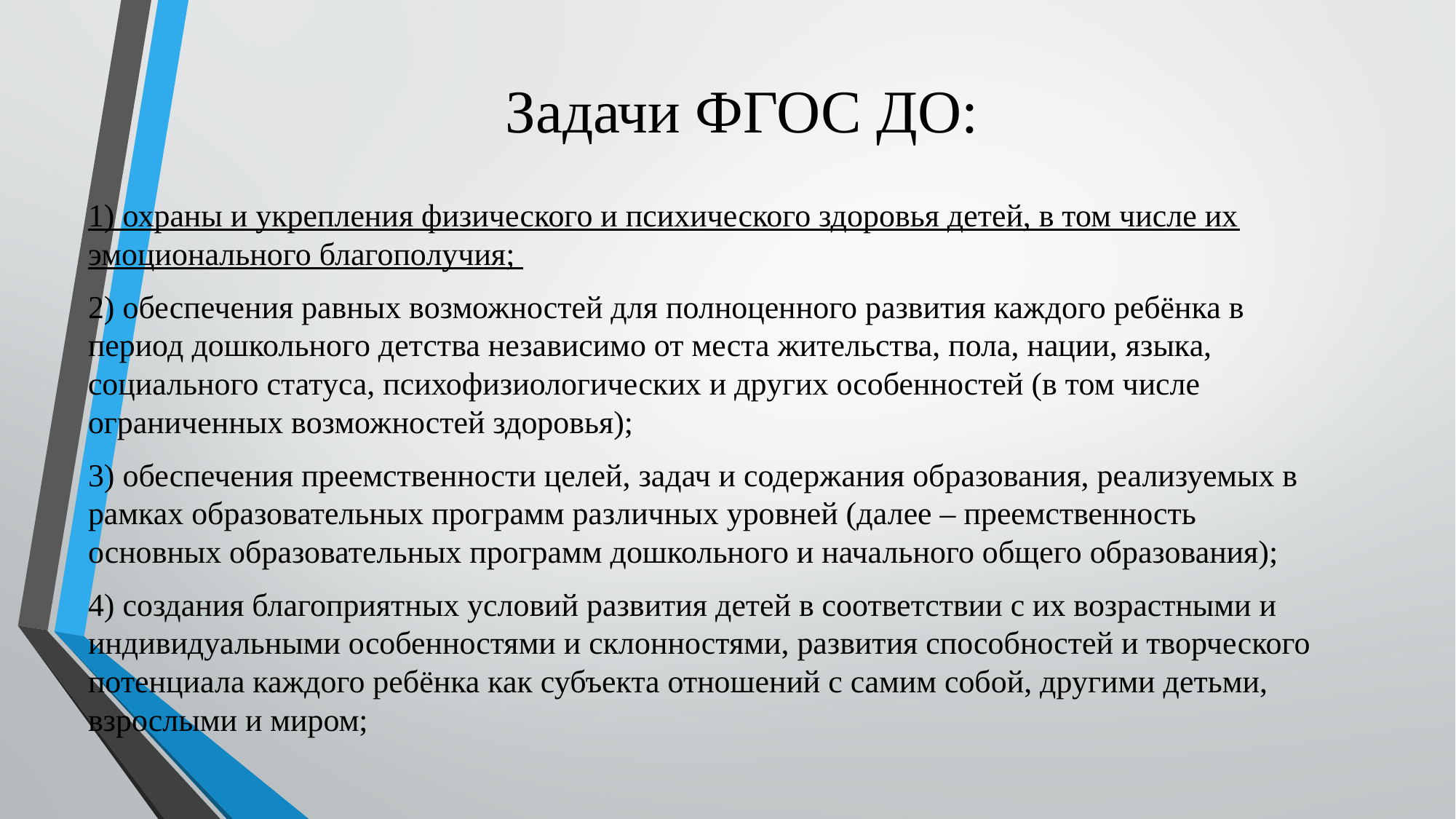

# Задачи ФГОС ДО:
1) охраны и укрепления физического и психического здоровья детей, в том числе их эмоционального благополучия;
2) обеспечения равных возможностей для полноценного развития каждого ребёнка в период дошкольного детства независимо от места жительства, пола, нации, языка, социального статуса, психофизиологических и других особенностей (в том числе ограниченных возможностей здоровья);
3) обеспечения преемственности целей, задач и содержания образования, реализуемых в рамках образовательных программ различных уровней (далее – преемственность основных образовательных программ дошкольного и начального общего образования);
4) создания благоприятных условий развития детей в соответствии с их возрастными и индивидуальными особенностями и склонностями, развития способностей и творческого потенциала каждого ребёнка как субъекта отношений с самим собой, другими детьми, взрослыми и миром;